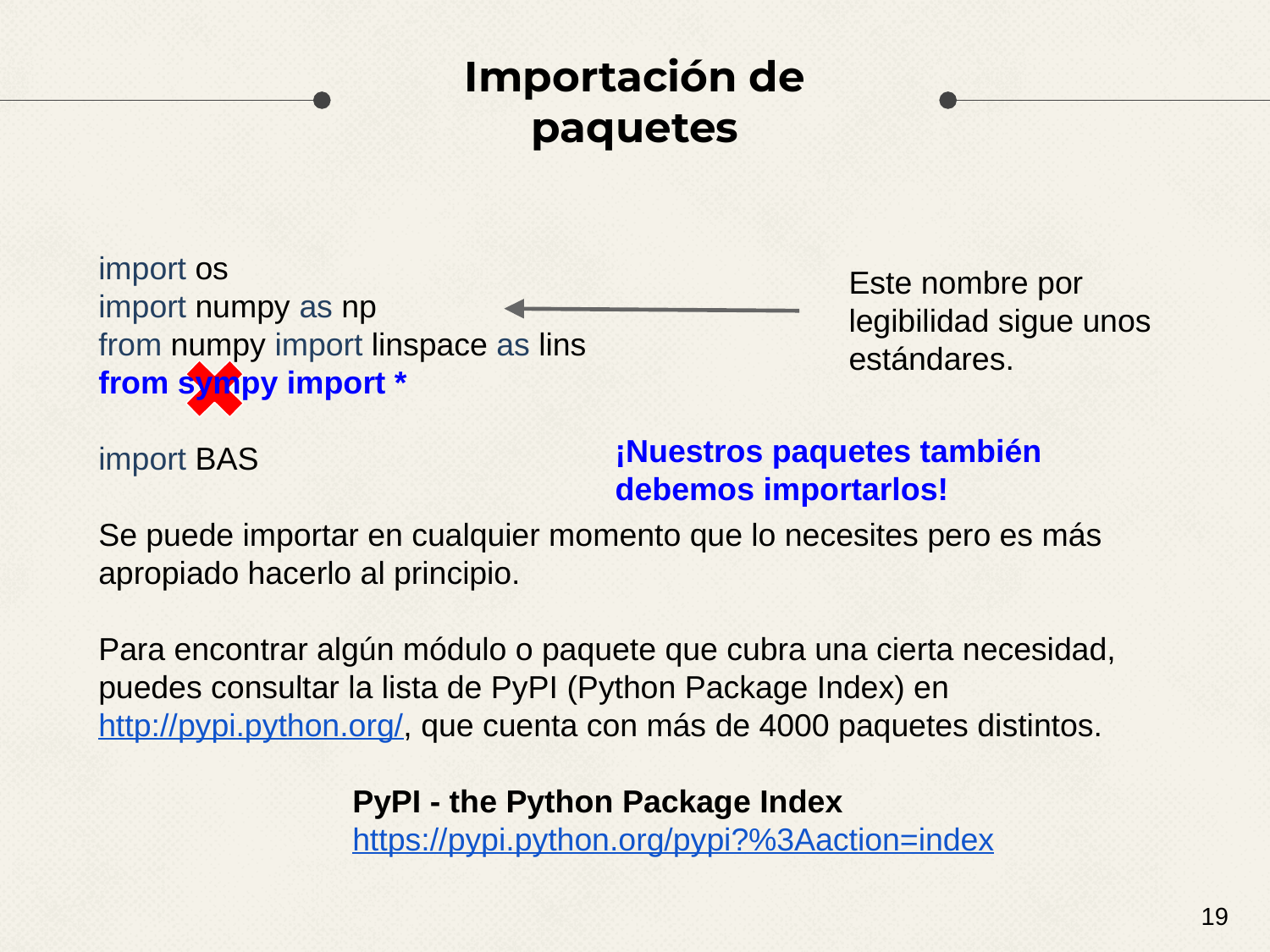

# Importación de paquetes
import os
import numpy as np
from numpy import linspace as lins
from sympy import *

import BAS

Se puede importar en cualquier momento que lo necesites pero es más apropiado hacerlo al principio.

Para encontrar algún módulo o paquete que cubra una cierta necesidad, puedes consultar la lista de PyPI (Python Package Index) en http://pypi.python.org/, que cuenta con más de 4000 paquetes distintos.

PyPI - the Python Package Index
https://pypi.python.org/pypi?%3Aaction=index

Este nombre por legibilidad sigue unos estándares.

¡Nuestros paquetes también debemos importarlos!
19